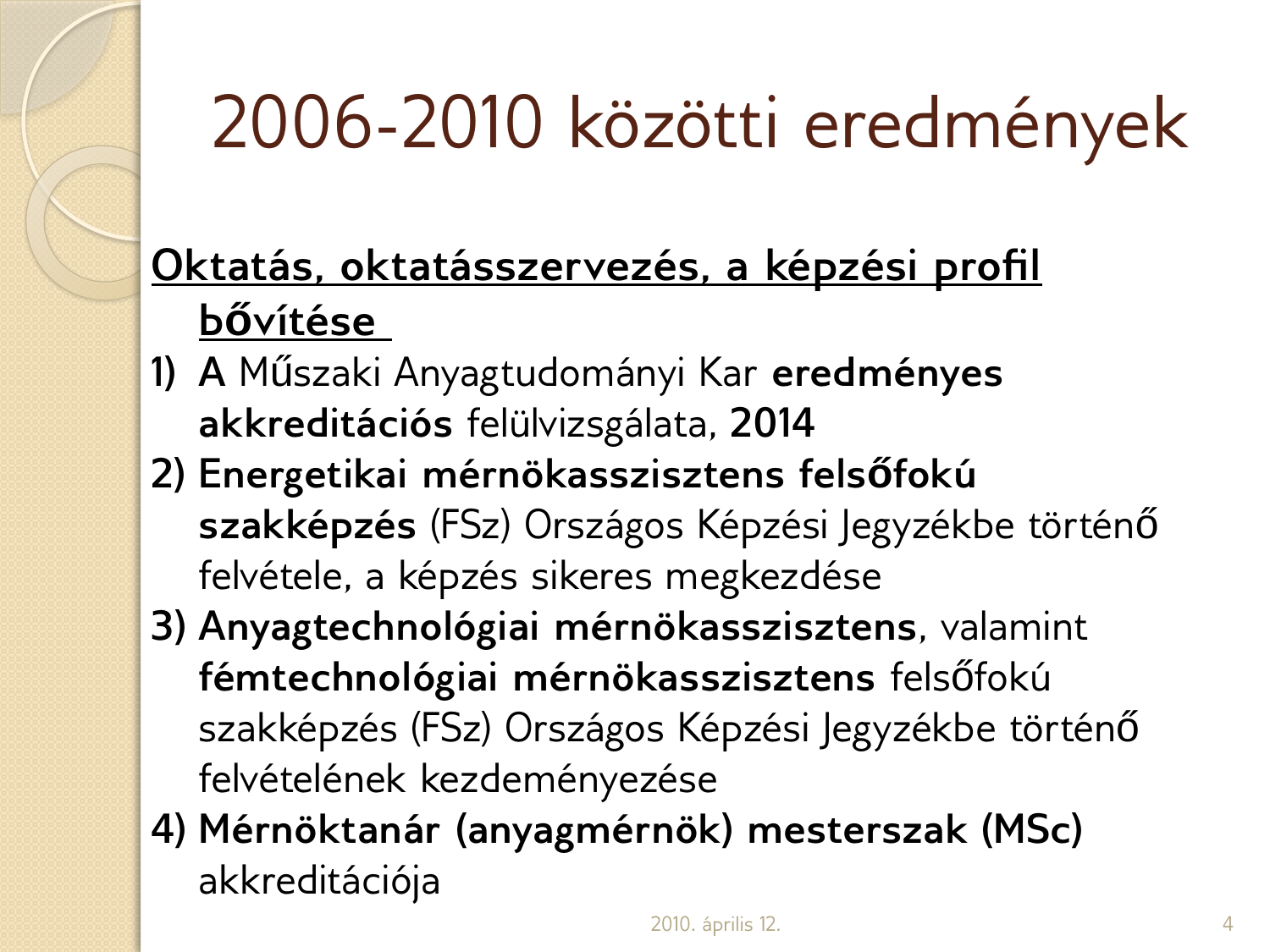

# 2006-2010 közötti eredmények
Oktatás, oktatásszervezés, a képzési profil bővítése
A Műszaki Anyagtudományi Kar eredményes akkreditációs felülvizsgálata, 2014
Energetikai mérnökasszisztens felsőfokú szakképzés (FSz) Országos Képzési Jegyzékbe történő felvétele, a képzés sikeres megkezdése
Anyagtechnológiai mérnökasszisztens, valamint fémtechnológiai mérnökasszisztens felsőfokú szakképzés (FSz) Országos Képzési Jegyzékbe történő felvételének kezdeményezése
Mérnöktanár (anyagmérnök) mesterszak (MSc) akkreditációja
2010. április 12.
4